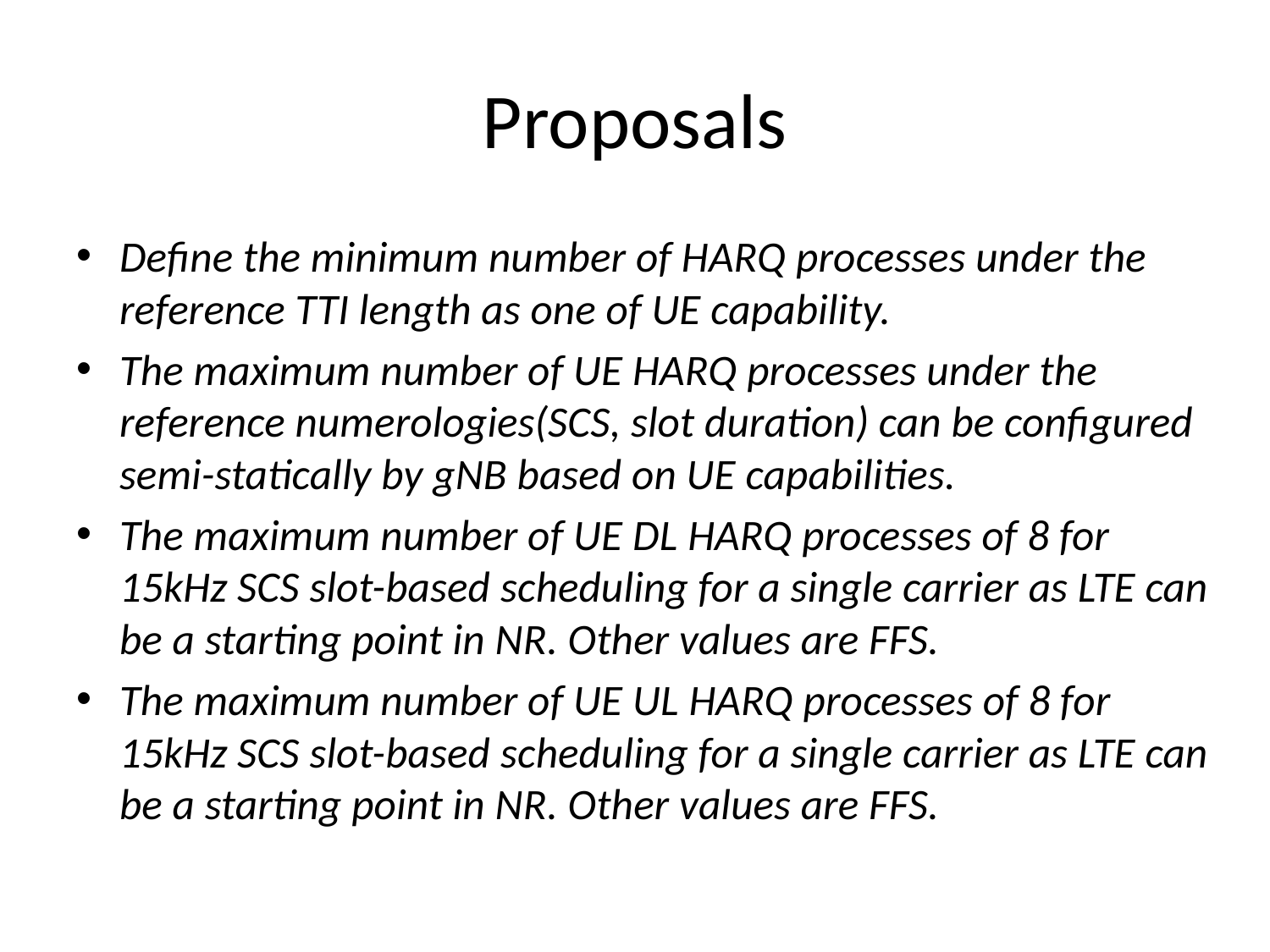

# Proposals
Define the minimum number of HARQ processes under the reference TTI length as one of UE capability.
The maximum number of UE HARQ processes under the reference numerologies(SCS, slot duration) can be configured semi-statically by gNB based on UE capabilities.
The maximum number of UE DL HARQ processes of 8 for 15kHz SCS slot-based scheduling for a single carrier as LTE can be a starting point in NR. Other values are FFS.
The maximum number of UE UL HARQ processes of 8 for 15kHz SCS slot-based scheduling for a single carrier as LTE can be a starting point in NR. Other values are FFS.